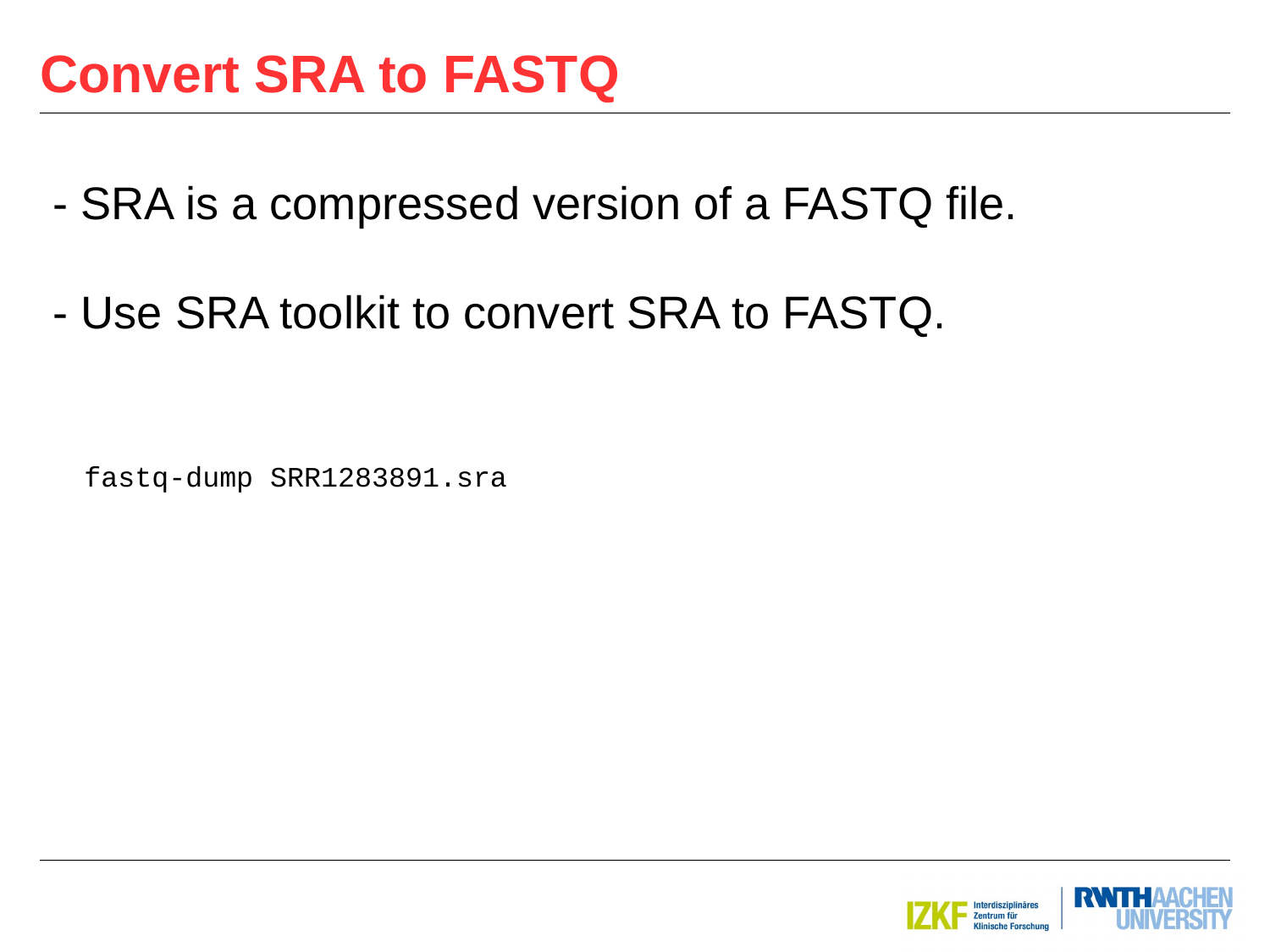

Convert SRA to FASTQ

- SRA is a compressed version of a FASTQ file.

- Use SRA toolkit to convert SRA to FASTQ.

fastq-dump SRR1283891.sra